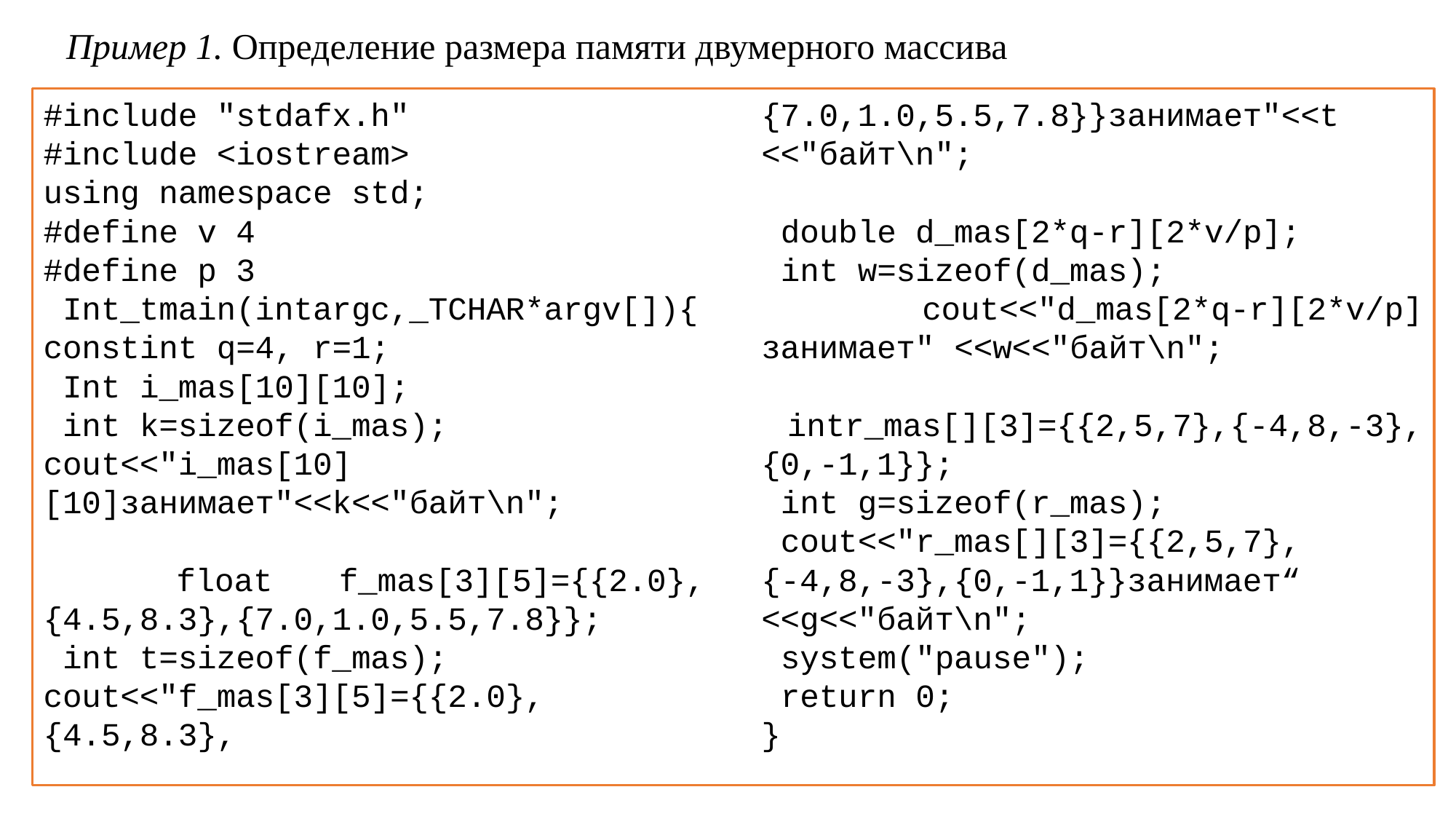

Пример 1. Определение размера памяти двумерного массива
#include "stdafx.h"
#include <iostream>
using namespace std;
#define v 4
#define p 3
 Int_tmain(intargc,_TCHAR*argv[]){
constint q=4, r=1;
 Int i_mas[10][10];
 int k=sizeof(i_mas);
cout<<"i_mas[10][10]занимает"<<k<<"байт\n";

  float f_mas[3][5]={{2.0},{4.5,8.3},{7.0,1.0,5.5,7.8}};
 int t=sizeof(f_mas);
cout<<"f_mas[3][5]={{2.0},{4.5,8.3},{7.0,1.0,5.5,7.8}}занимает"<<t <<"байт\n";

 double d_mas[2*q-r][2*v/p];
 int w=sizeof(d_mas);
 cout<<"d_mas[2*q-r][2*v/p] занимает" <<w<<"байт\n";

 intr_mas[][3]={{2,5,7},{-4,8,-3},{0,-1,1}};
 int g=sizeof(r_mas);
 cout<<"r_mas[][3]={{2,5,7},
{-4,8,-3},{0,-1,1}}занимает“ <<g<<"байт\n";
 system("pause");
 return 0;
}